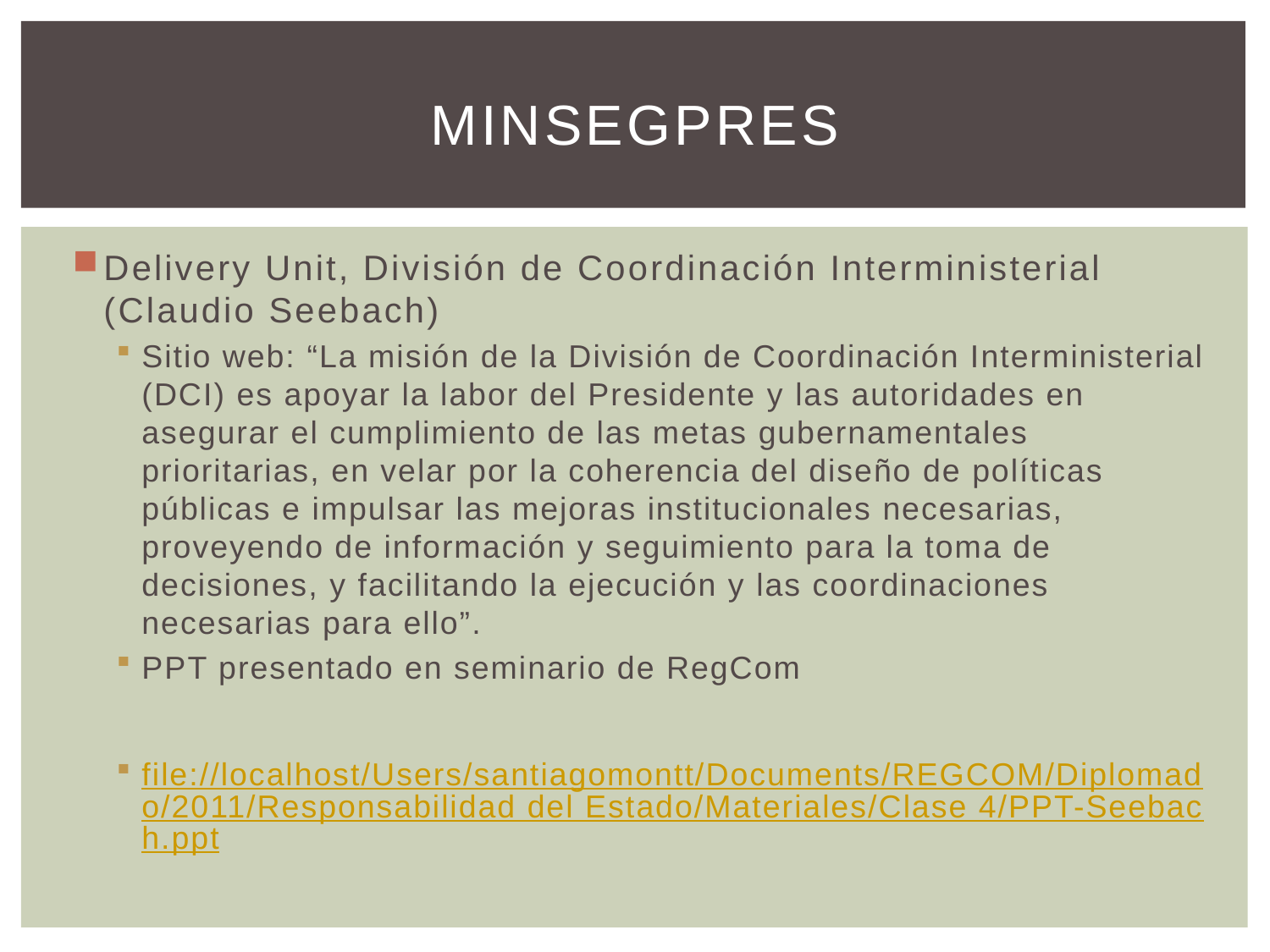

# MINSEGPRES
Delivery Unit, División de Coordinación Interministerial (Claudio Seebach)
Sitio web: “La misión de la División de Coordinación Interministerial (DCI) es apoyar la labor del Presidente y las autoridades en asegurar el cumplimiento de las metas gubernamentales prioritarias, en velar por la coherencia del diseño de políticas públicas e impulsar las mejoras institucionales necesarias, proveyendo de información y seguimiento para la toma de decisiones, y facilitando la ejecución y las coordinaciones necesarias para ello”.
PPT presentado en seminario de RegCom

file://localhost/Users/santiagomontt/Documents/REGCOM/Diplomado/2011/Responsabilidad del Estado/Materiales/Clase 4/PPT-Seebach.ppt